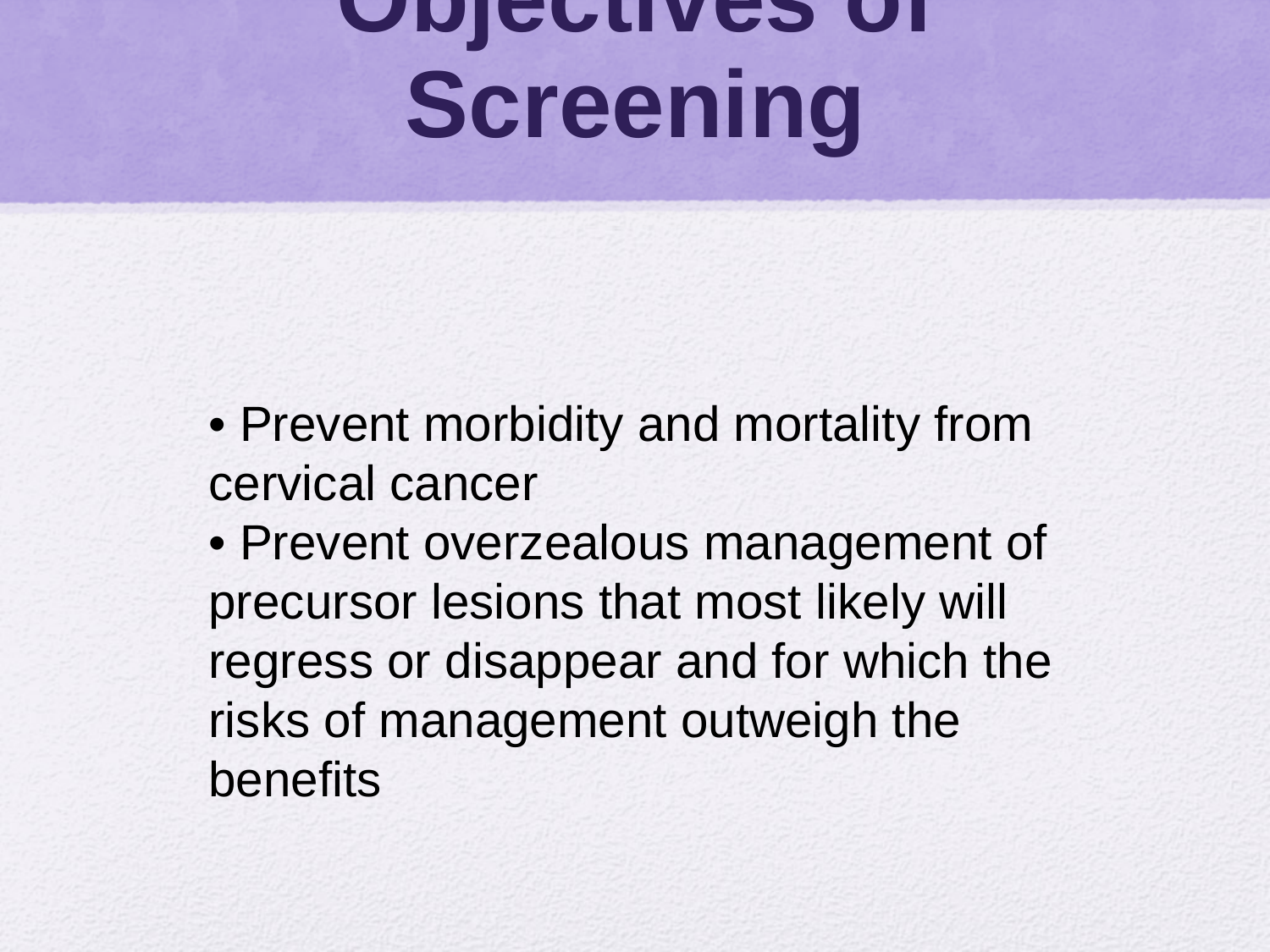

# Objectives of Screening

• Prevent morbidity and mortality from cervical cancer
• Prevent overzealous management of precursor lesions that most likely will regress or disappear and for which the risks of management outweigh the benefits